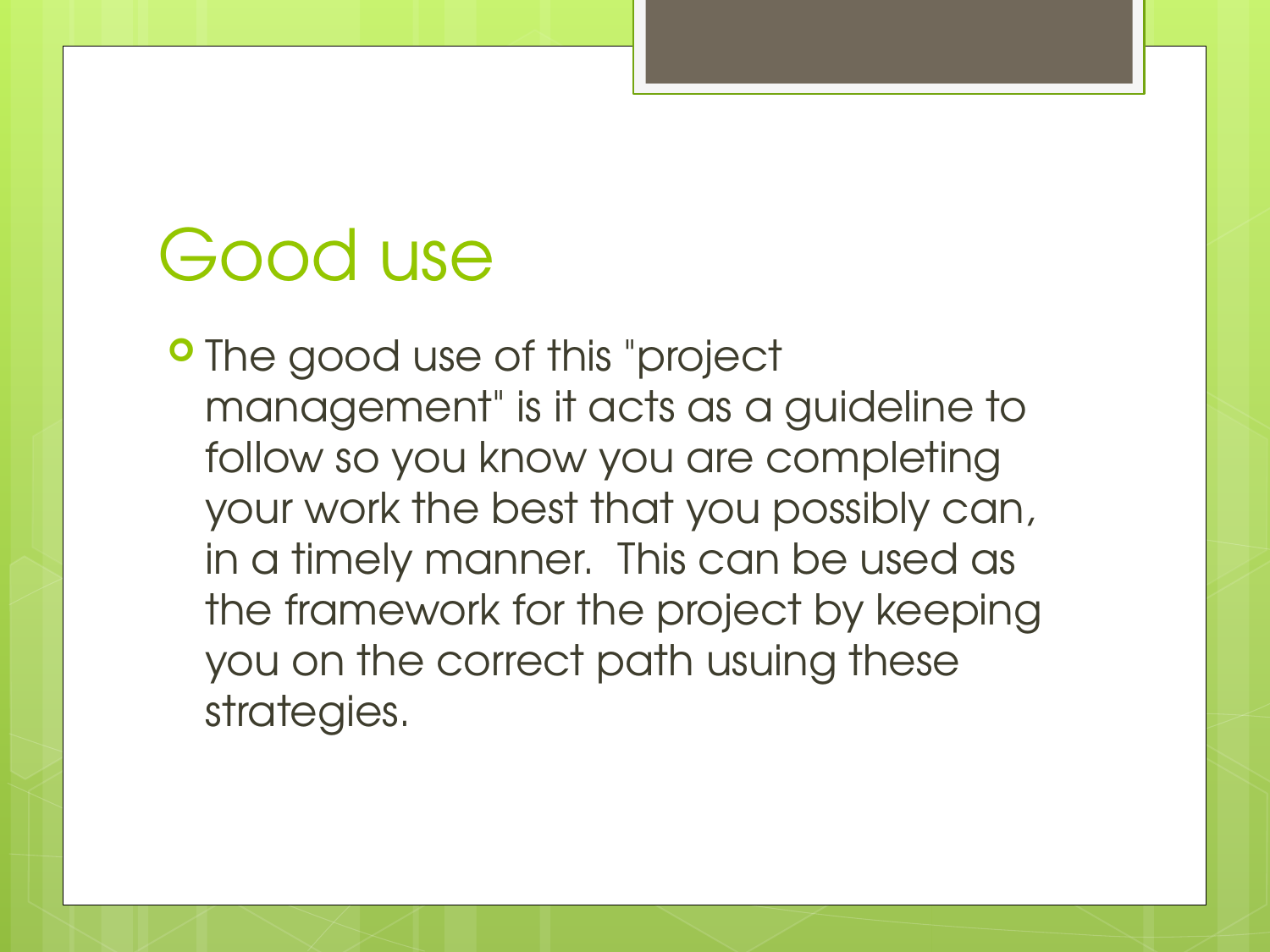

# Good use
The good use of this "project management" is it acts as a guideline to follow so you know you are completing your work the best that you possibly can, in a timely manner.  This can be used as the framework for the project by keeping you on the correct path usuing these strategies.